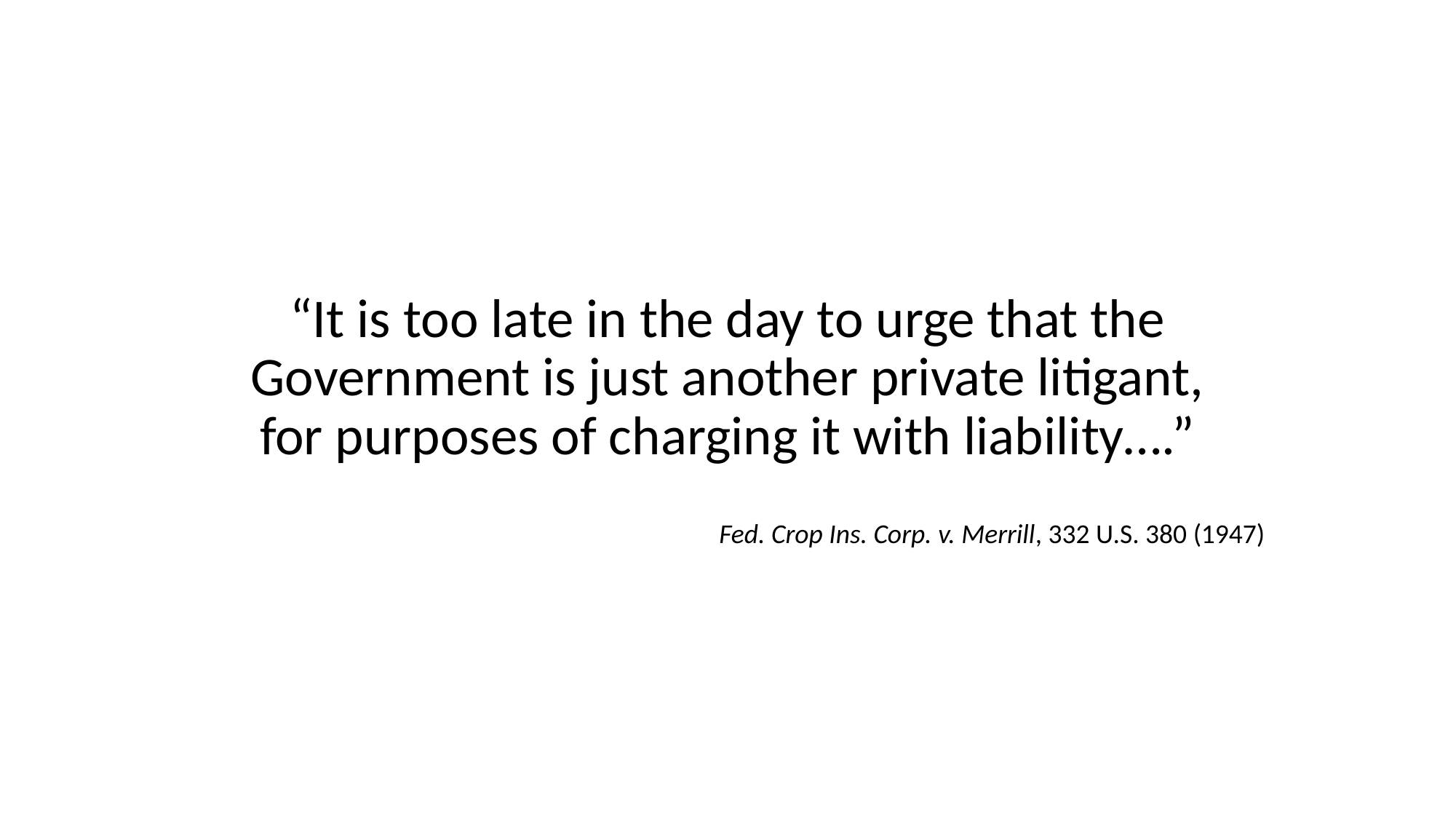

“It is too late in the day to urge that the Government is just another private litigant, for purposes of charging it with liability….”

Fed. Crop Ins. Corp. v. Merrill, 332 U.S. 380 (1947)
Sovereign Immunity